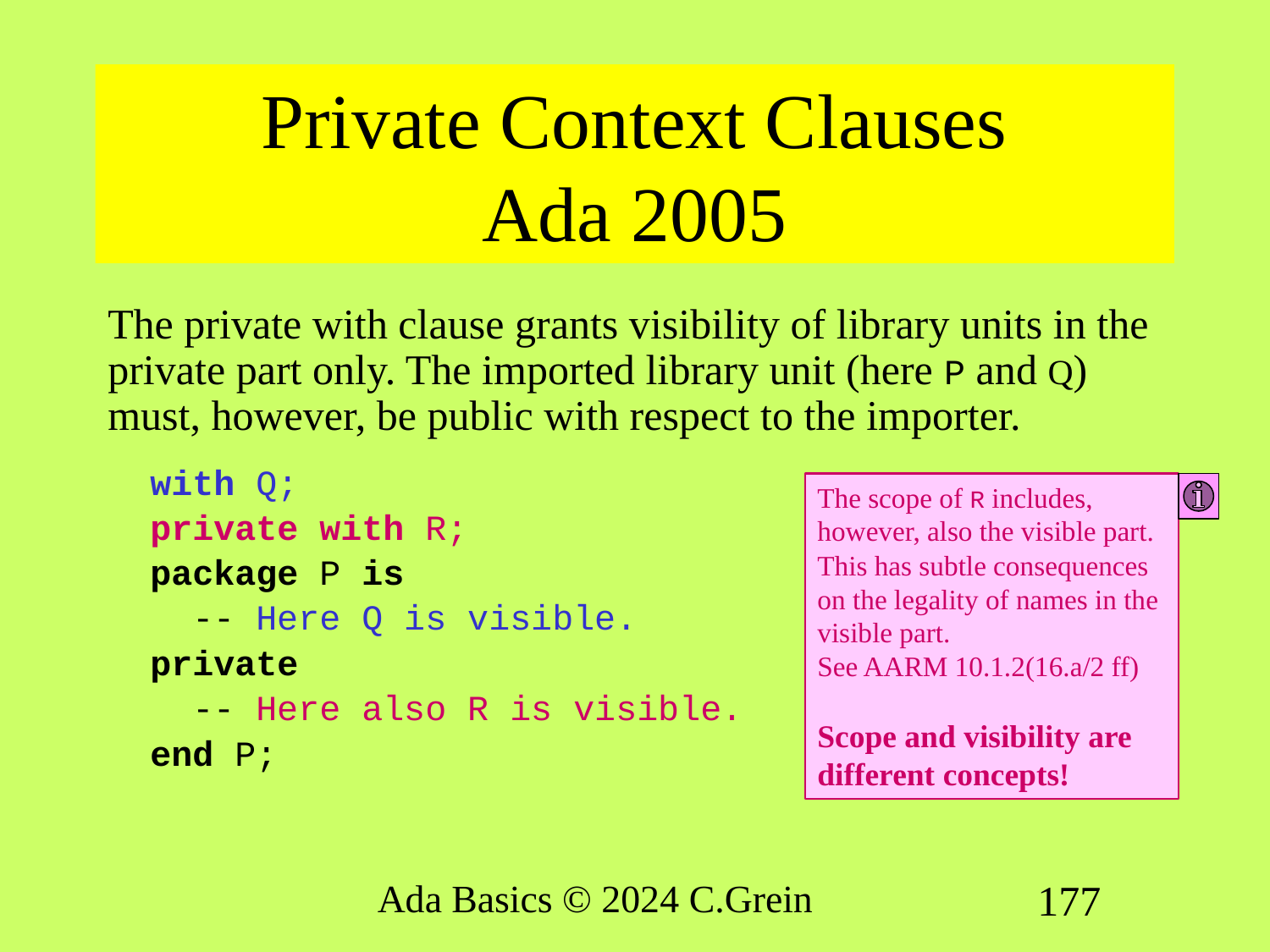

# Private Context Clauses Ada 2005
The private with clause grants visibility of library units in the private part only. The imported library unit (here P and Q) must, however, be public with respect to the importer.

  with Q;
  private with R;
  package P is
    -- Here Q is visible.
  private
    -- Here also R is visible.
  end P;
The scope of R includes, however, also the visible part. This has subtle consequences on the legality of names in the visible part.
See AARM 10.1.2(16.a/2 ff)

Scope and visibility are different concepts!

Ada Basics © 2024 C.Grein
177